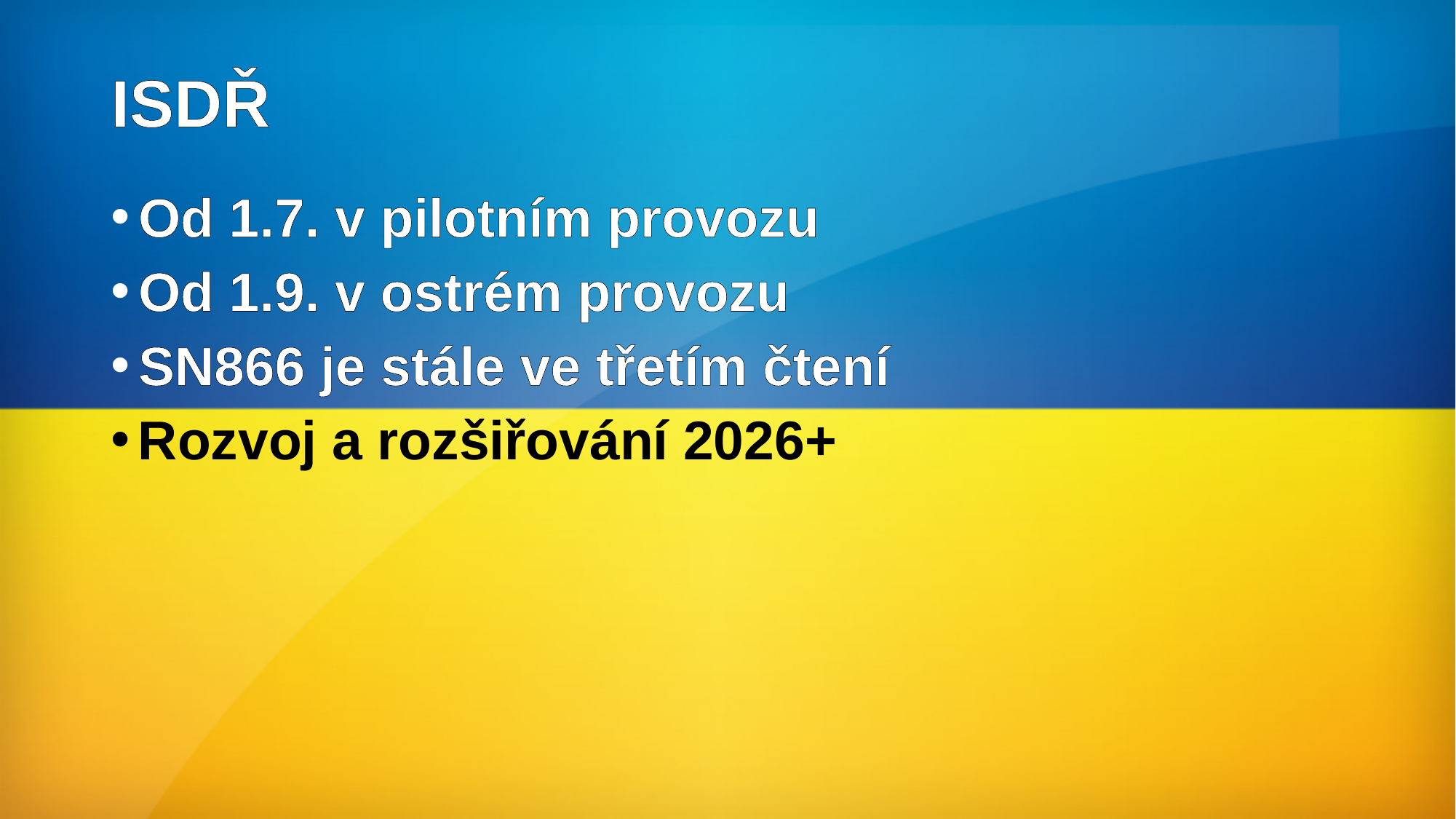

# ISDŘ
Od 1.7. v pilotním provozu
Od 1.9. v ostrém provozu
SN866 je stále ve třetím čtení
Rozvoj a rozšiřování 2026+